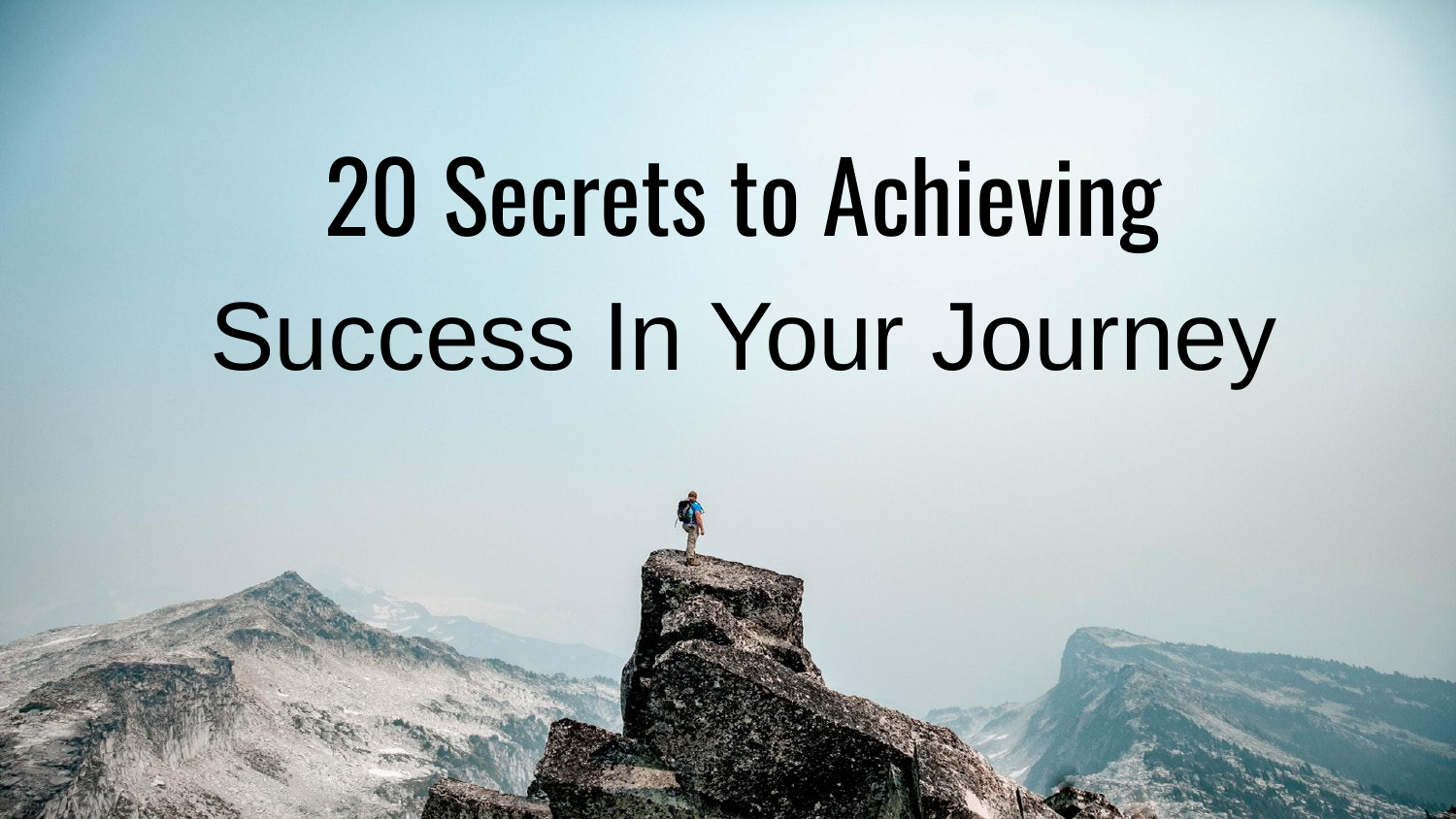

20 Secrets to Achieving
Success In Your Journey